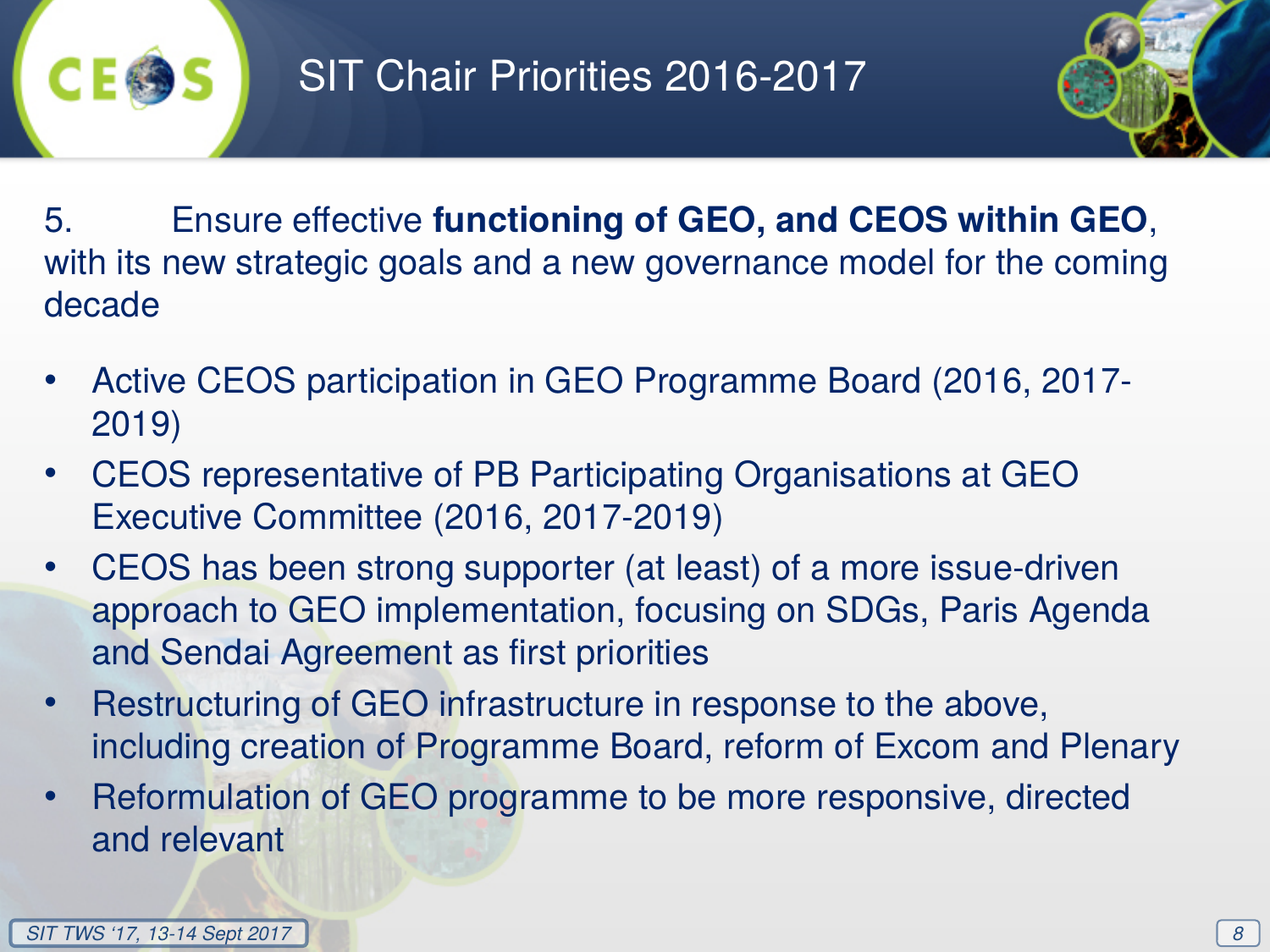

SIT Chair Priorities 2016-2017
5.	Ensure effective functioning of GEO, and CEOS within GEO, with its new strategic goals and a new governance model for the coming decade

Active CEOS participation in GEO Programme Board (2016, 2017-2019)
CEOS representative of PB Participating Organisations at GEO Executive Committee (2016, 2017-2019)
CEOS has been strong supporter (at least) of a more issue-driven approach to GEO implementation, focusing on SDGs, Paris Agenda and Sendai Agreement as first priorities
Restructuring of GEO infrastructure in response to the above, including creation of Programme Board, reform of Excom and Plenary
Reformulation of GEO programme to be more responsive, directed  and relevant

8